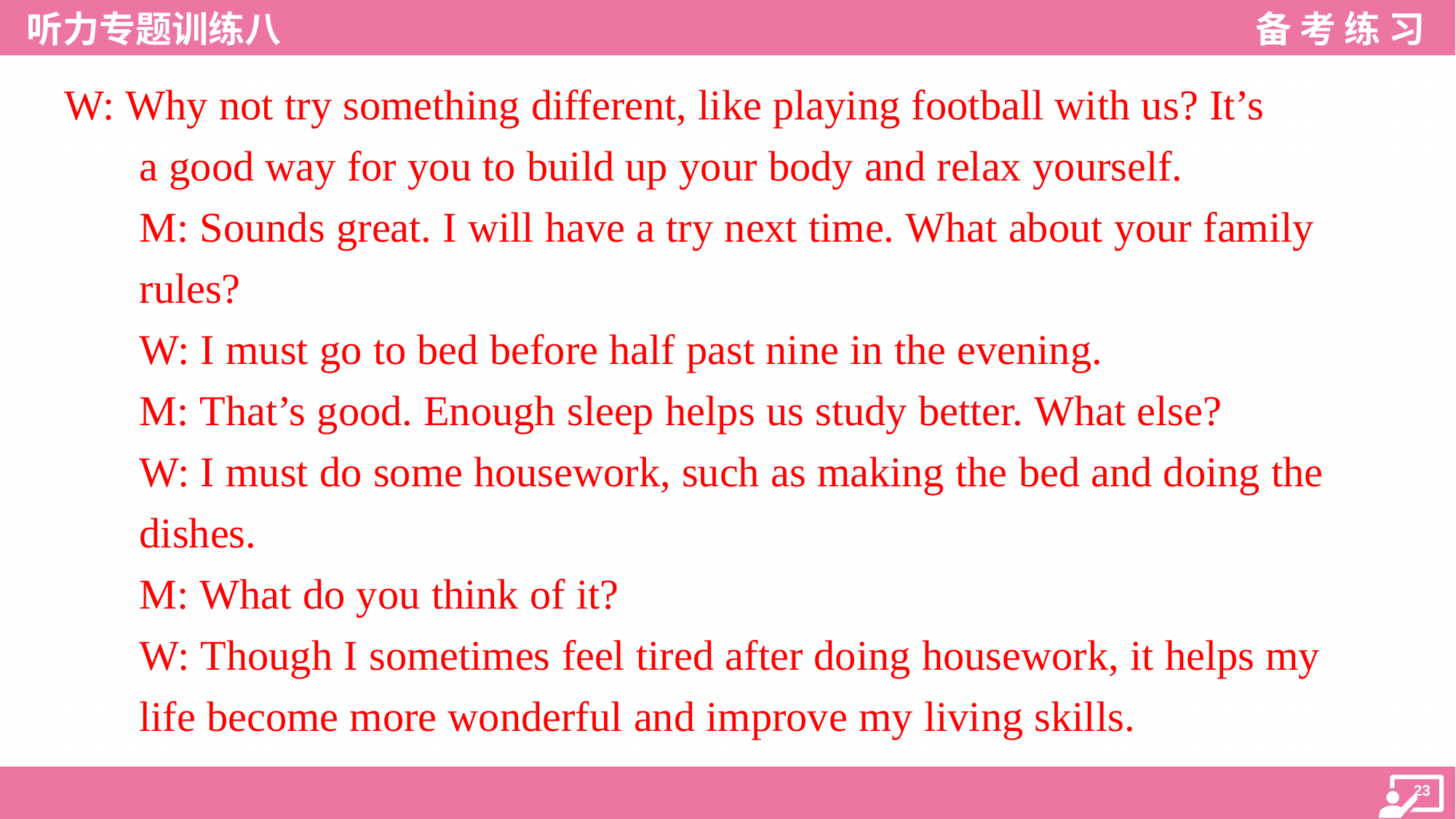

W: Why not try something different, like playing football with us? It’s
a good way for you to build up your body and relax yourself.
M: Sounds great. I will have a try next time. What about your family
rules?
W: I must go to bed before half past nine in the evening.
M: That’s good. Enough sleep helps us study better. What else?
W: I must do some housework, such as making the bed and doing the
dishes.
M: What do you think of it?
W: Though I sometimes feel tired after doing housework, it helps my
life become more wonderful and improve my living skills.